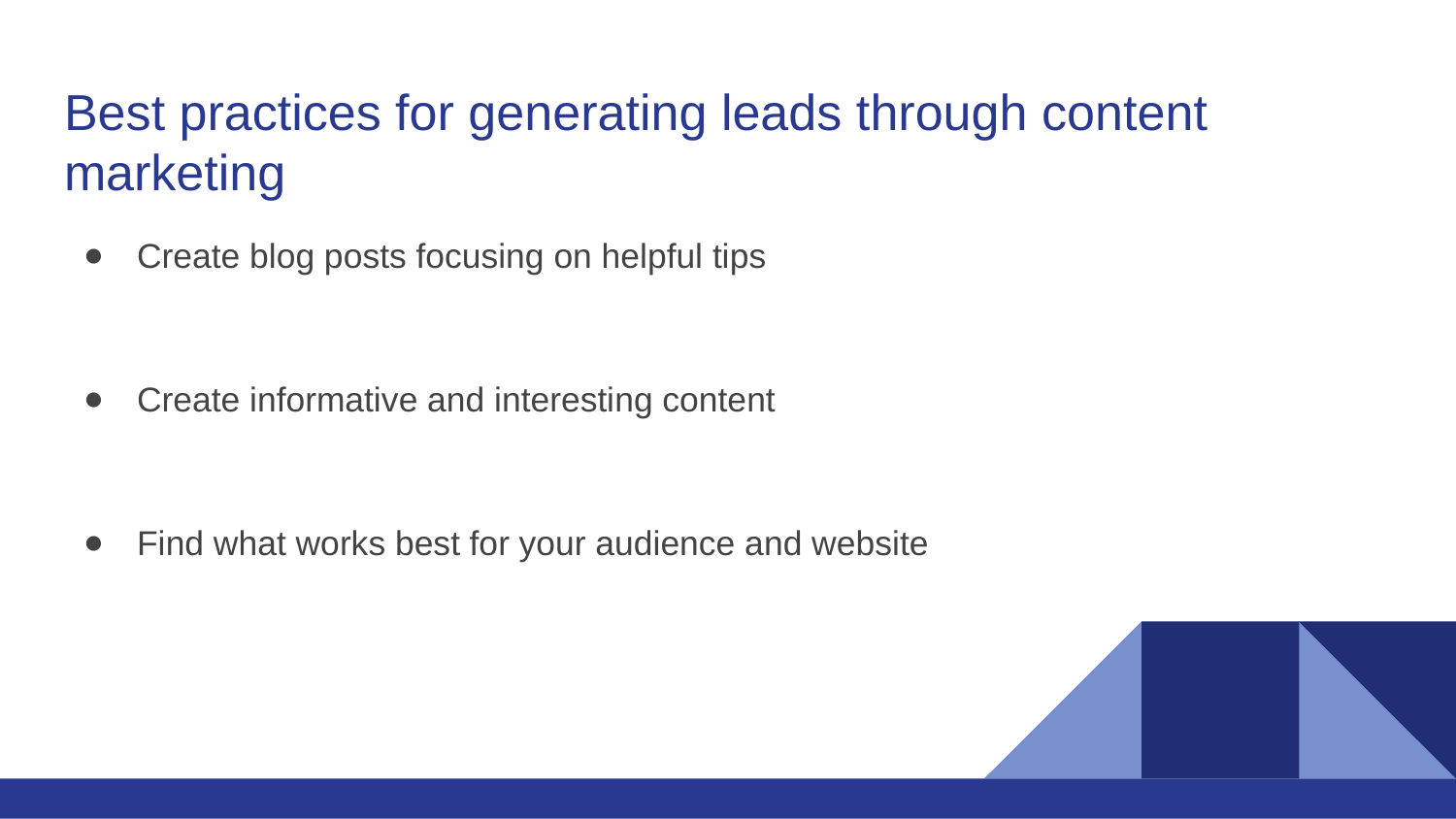

# Best practices for generating leads through content marketing
Create blog posts focusing on helpful tips

Create informative and interesting content

Find what works best for your audience and website